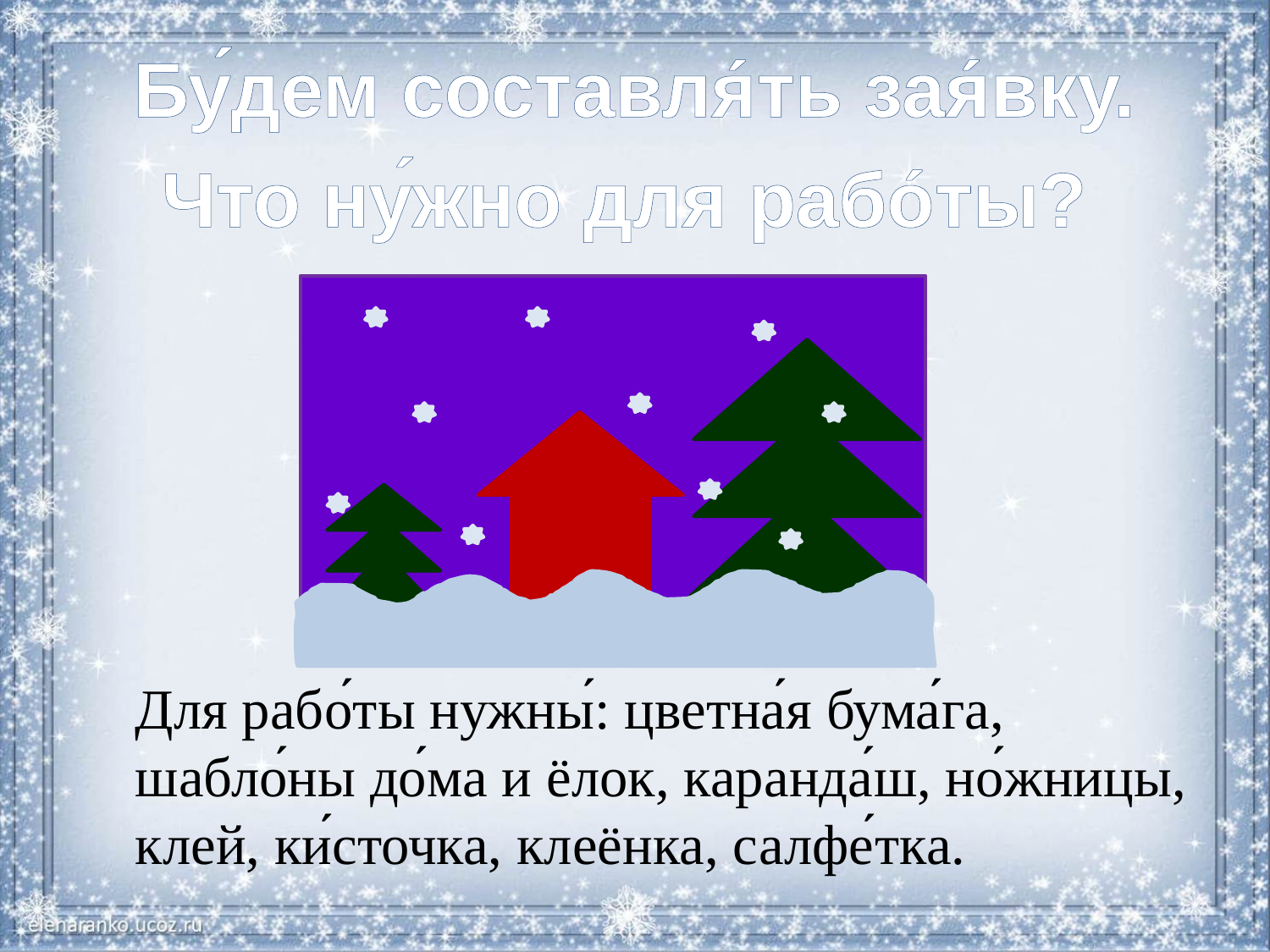

Бу́дем составля́ть зая́вку.
# Что ну́жно для рабо́ты?

	Для рабо́ты нужны́: цветна́я бума́га, шабло́ны до́ма и ёлок, каранда́ш, но́жницы, клей, ки́сточка, клеёнка, салфе́тка.